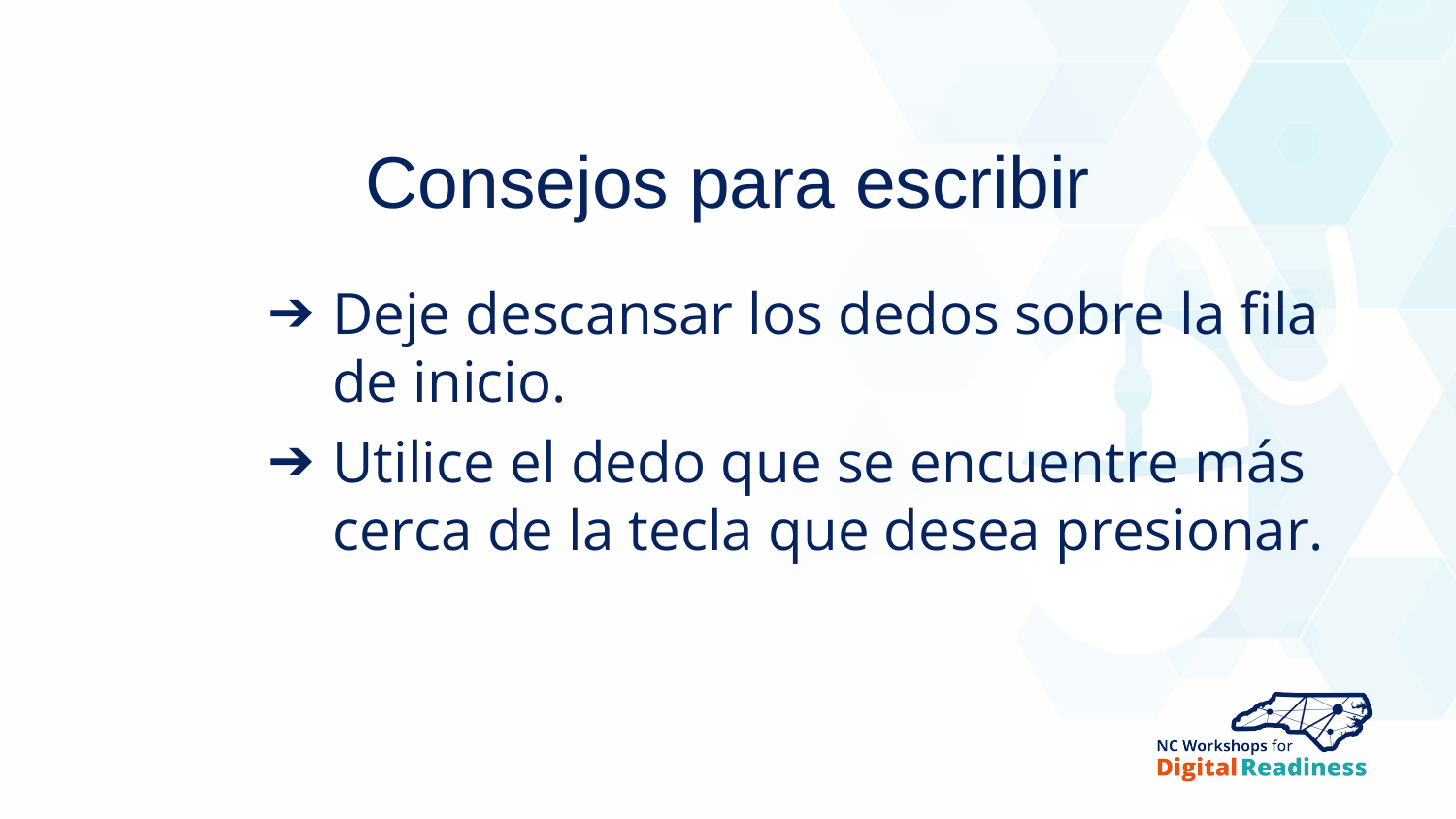

# Consejos para escribir
Deje descansar los dedos sobre la fila de inicio.
Utilice el dedo que se encuentre más cerca de la tecla que desea presionar.